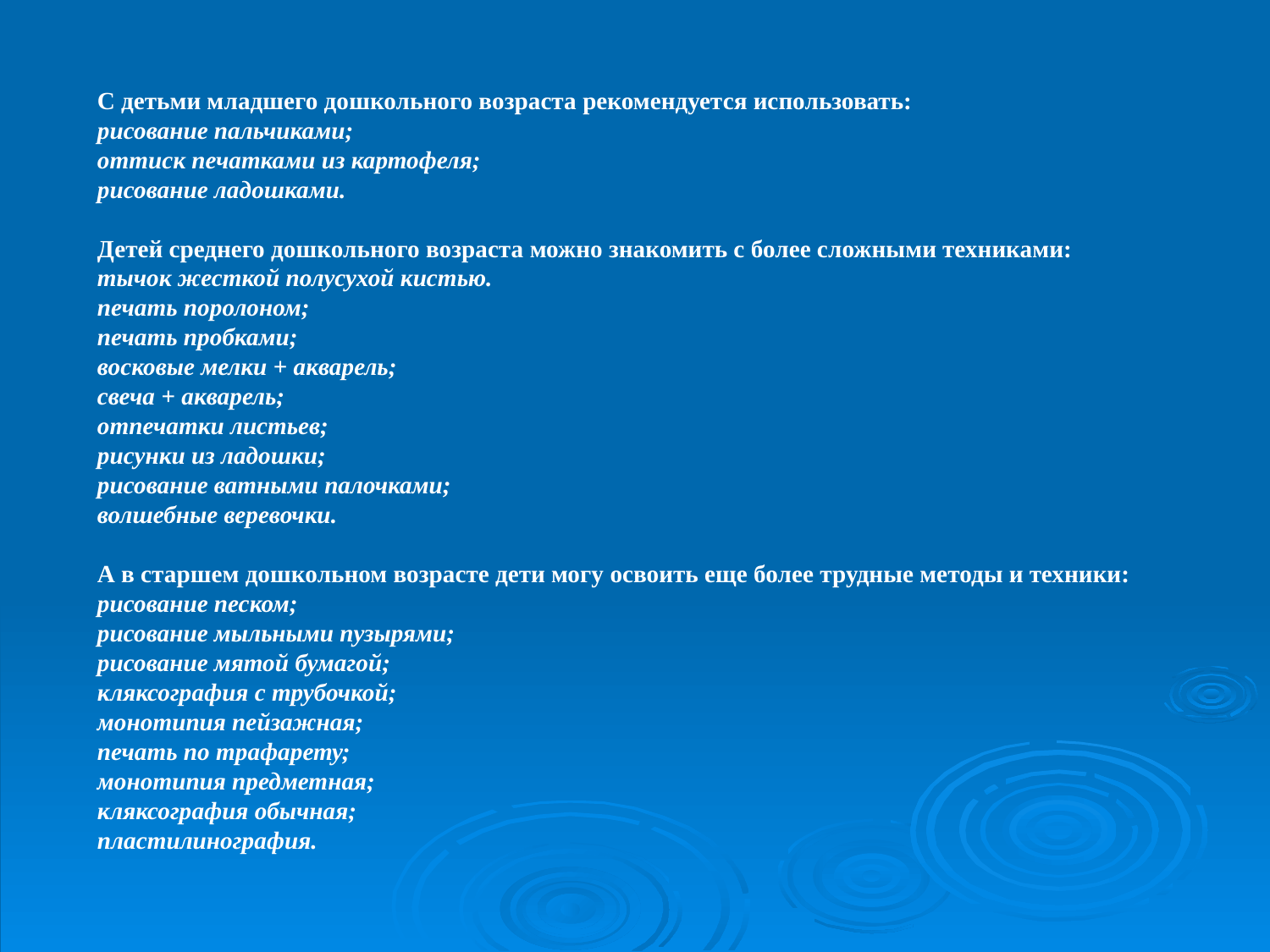

С детьми младшего дошкольного возраста рекомендуется использовать:
рисование пальчиками;
оттиск печатками из картофеля;
рисование ладошками.

Детей среднего дошкольного возраста можно знакомить с более сложными техниками:
тычок жесткой полусухой кистью.
печать поролоном;
печать пробками;
восковые мелки + акварель;
свеча + акварель;
отпечатки листьев;
рисунки из ладошки;
рисование ватными палочками;
волшебные веревочки.

А в старшем дошкольном возрасте дети могу освоить еще более трудные методы и техники:
рисование песком;
рисование мыльными пузырями;
рисование мятой бумагой;
кляксография с трубочкой;
монотипия пейзажная;
печать по трафарету;
монотипия предметная;
кляксография обычная;
пластилинография.